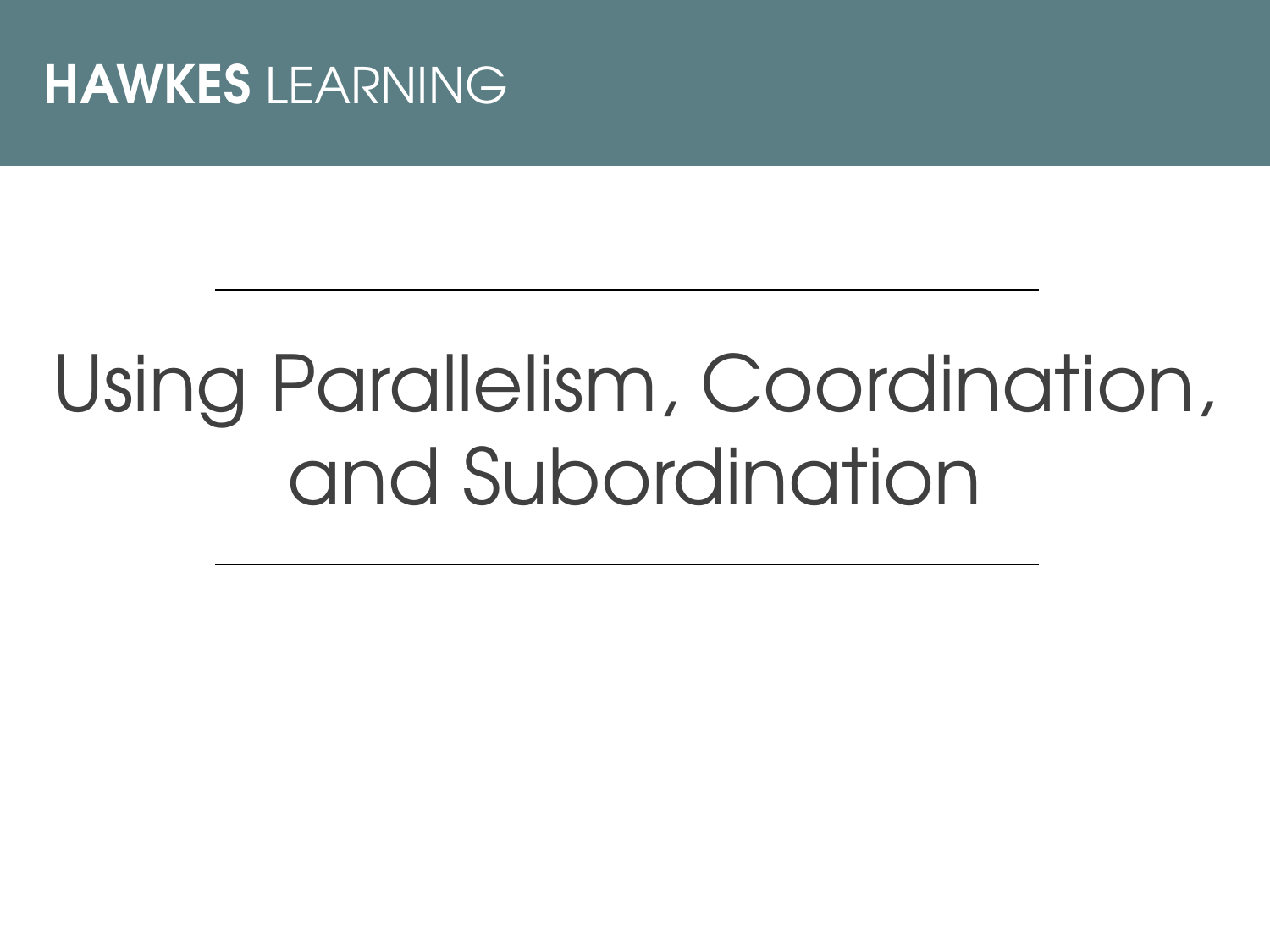

HAWKES LEARNING
Using Parallelism, Coordination, and Subordination